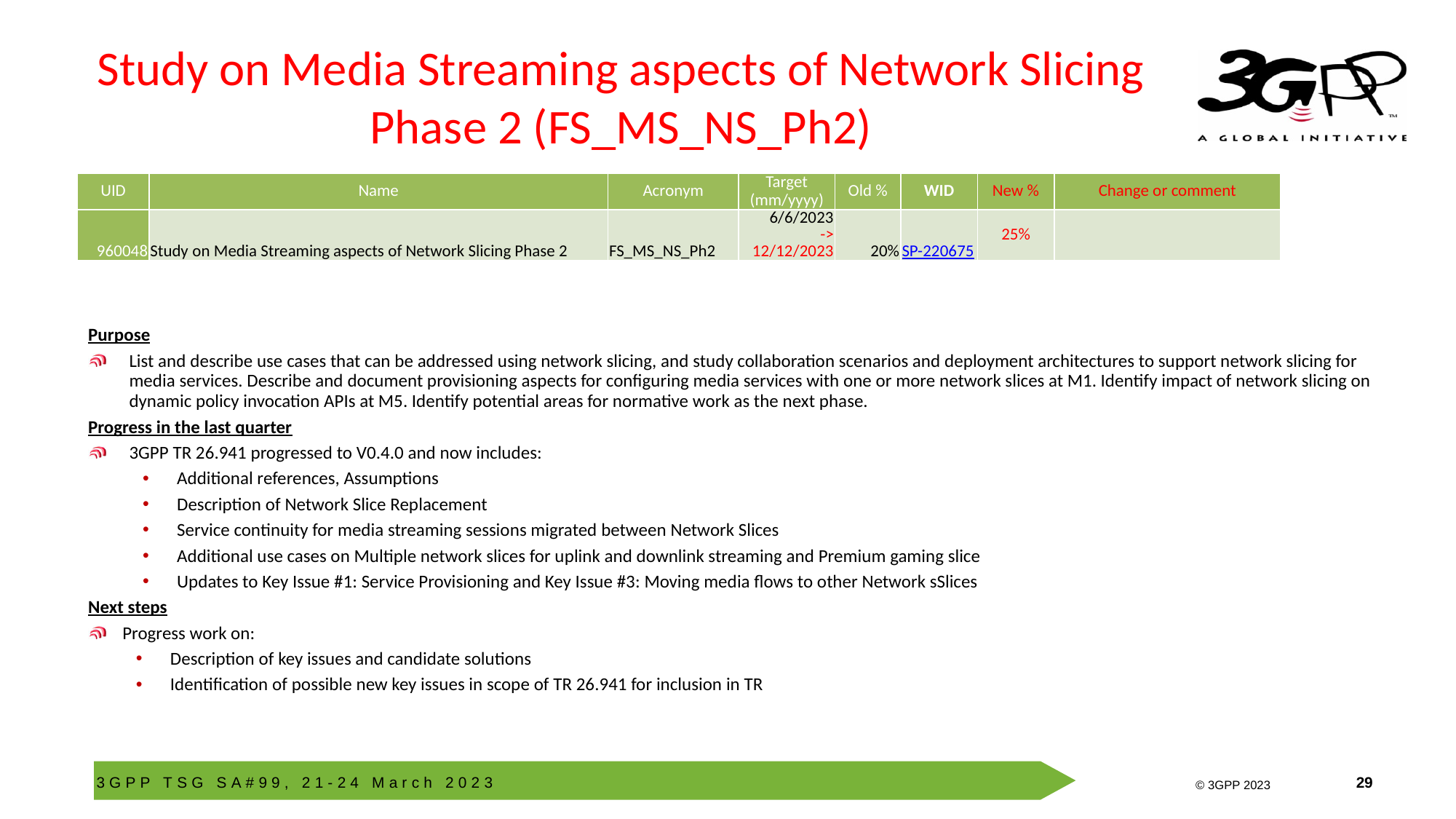

# Study on Media Streaming aspects of Network Slicing Phase 2 (FS_MS_NS_Ph2)
| UID | Name | Acronym | Target (mm/yyyy) | Old % | WID | New % | Change or comment |
| --- | --- | --- | --- | --- | --- | --- | --- |
| 960048 | Study on Media Streaming aspects of Network Slicing Phase 2 | FS\_MS\_NS\_Ph2 | 6/6/2023 -> 12/12/2023 | 20% | SP-220675 | 25% |  |
Purpose
List and describe use cases that can be addressed using network slicing, and study collaboration scenarios and deployment architectures to support network slicing for media services. Describe and document provisioning aspects for configuring media services with one or more network slices at M1. Identify impact of network slicing on dynamic policy invocation APIs at M5. Identify potential areas for normative work as the next phase.
Progress in the last quarter
3GPP TR 26.941 progressed to V0.4.0 and now includes:
Additional references, Assumptions
Description of Network Slice Replacement
Service continuity for media streaming sessions migrated between Network Slices
Additional use cases on Multiple network slices for uplink and downlink streaming and Premium gaming slice
Updates to Key Issue #1: Service Provisioning and Key Issue #3: Moving media flows to other Network sSlices
Next steps
Progress work on:
Description of key issues and candidate solutions
Identification of possible new key issues in scope of TR 26.941 for inclusion in TR